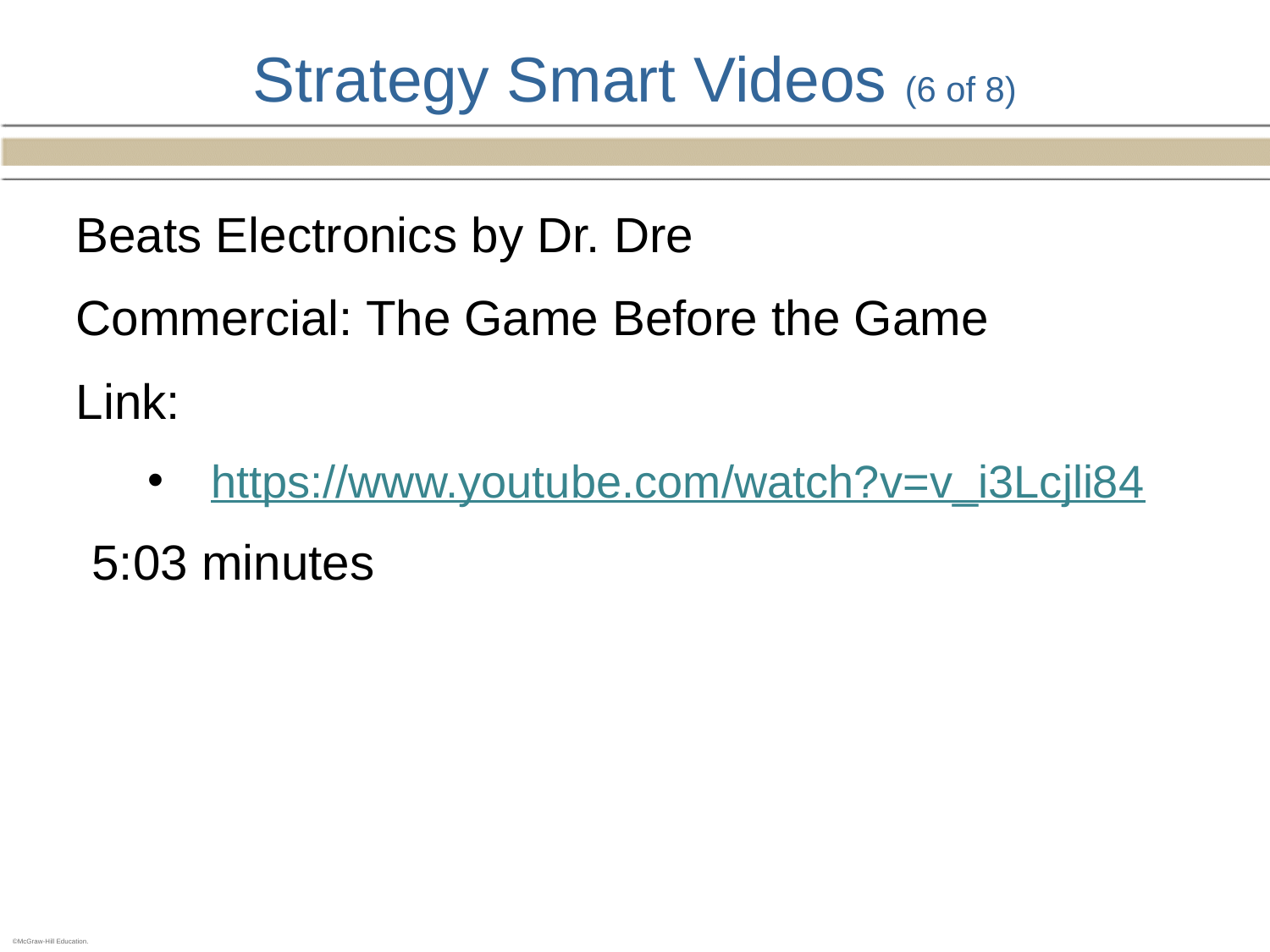

# Strategy Smart Videos (6 of 8)
Beats Electronics by Dr. Dre
Commercial: The Game Before the Game
Link:
https://www.youtube.com/watch?v=v_i3Lcjli84
5:03 minutes